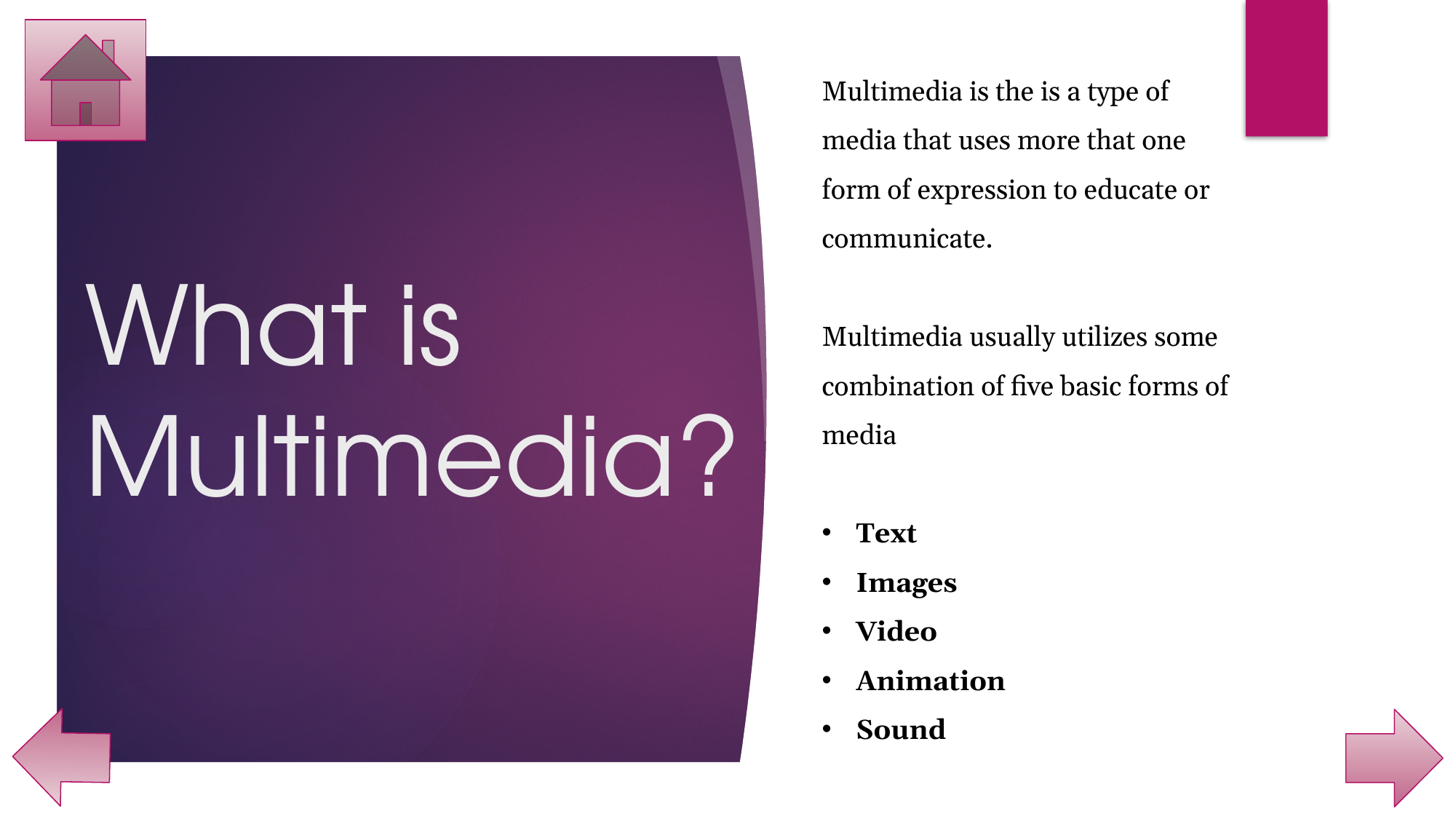

Multimedia is the is a type of media that uses more that one form of expression to educate or communicate.

Multimedia usually utilizes some combination of five basic forms of media

Text
Images
Video
Animation
Sound

# What is Multimedia?